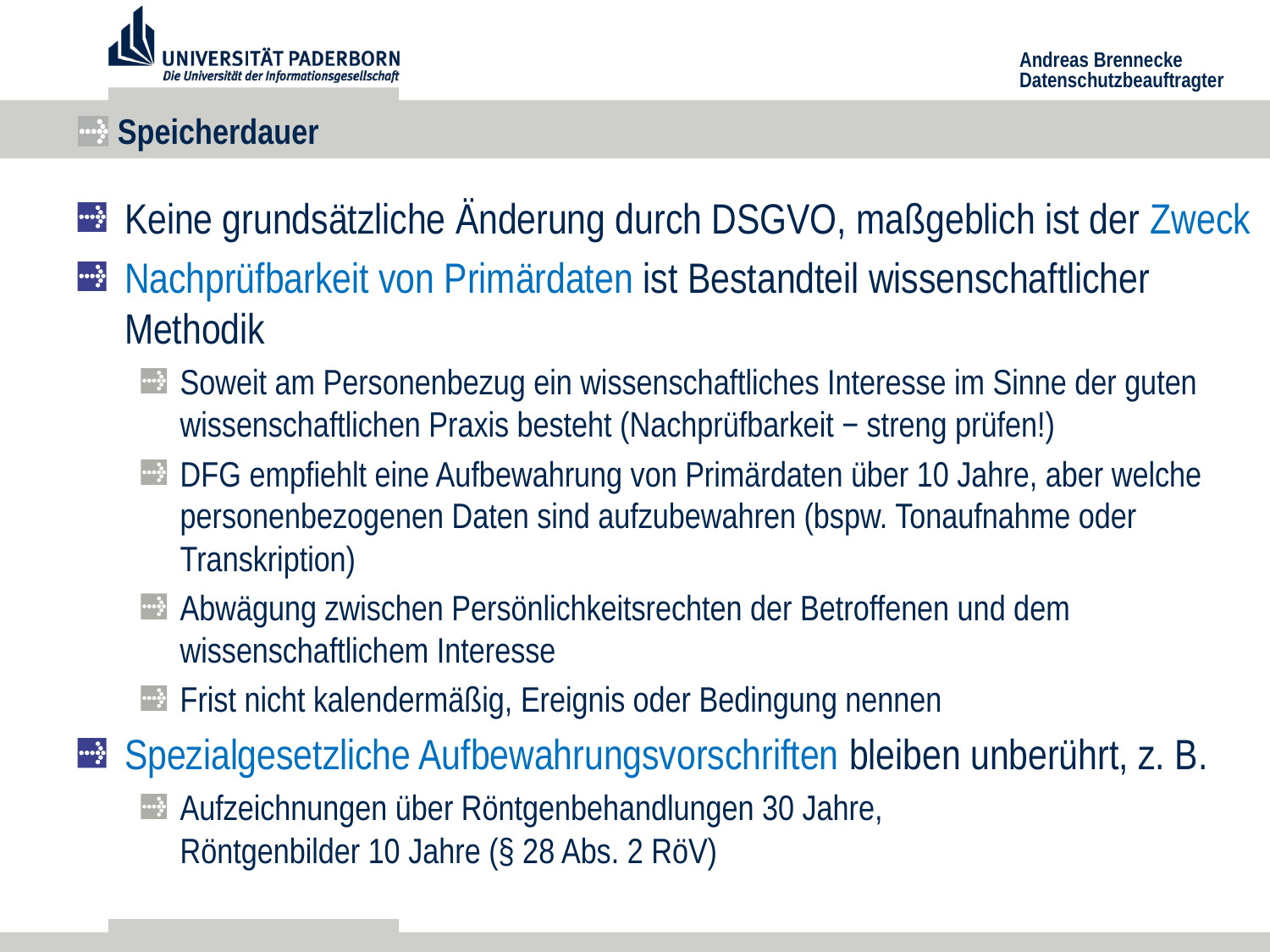

# Speicherdauer
Keine grundsätzliche Änderung durch DSGVO, maßgeblich ist der Zweck
Nachprüfbarkeit von Primärdaten ist Bestandteil wissenschaftlicher Methodik
Soweit am Personenbezug ein wissenschaftliches Interesse im Sinne der guten wissenschaftlichen Praxis besteht (Nachprüfbarkeit − streng prüfen!)
DFG empfiehlt eine Aufbewahrung von Primärdaten über 10 Jahre, aber welche personenbezogenen Daten sind aufzubewahren (bspw. Tonaufnahme oder Transkription)
Abwägung zwischen Persönlichkeitsrechten der Betroffenen und dem wissenschaftlichem Interesse
Frist nicht kalendermäßig, Ereignis oder Bedingung nennen
Spezialgesetzliche Aufbewahrungsvorschriften bleiben unberührt, z. B.
Aufzeichnungen über Röntgenbehandlungen 30 Jahre,
Röntgenbilder 10 Jahre (§ 28 Abs. 2 RöV)